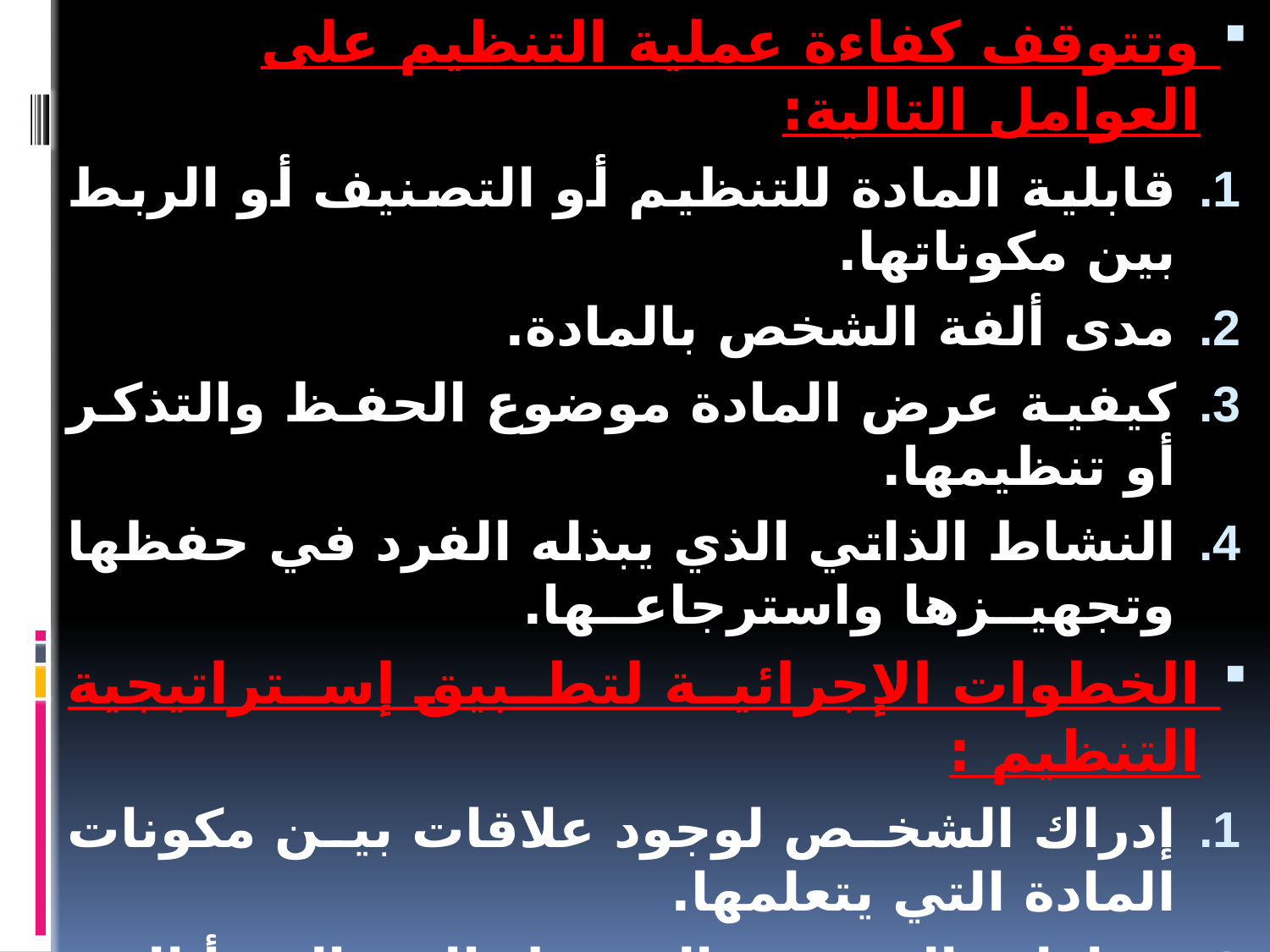

وتتوقف كفاءة عملية التنظيم على العوامل التالية:
قابلية المادة للتنظيم أو التصنيف أو الربط بين مكوناتها.
مدى ألفة الشخص بالمادة.
كيفية عرض المادة موضوع الحفظ والتذكر أو تنظيمها.
النشاط الذاتي الذي يبذله الفرد في حفظها وتجهيــزها واسترجاعــها.
الخطوات الإجرائية لتطبيق إستراتيجية التنظيم :
إدراك الشخص لوجود علاقات بين مكونات المادة التي يتعلمها.
محاولة الشخص التوصل إلى المبدأ الذي يمكن في ضوئه تصنيف هذه المادة.
تكرار الشخص للعناصر المتضمنة في كل فئة مما يؤدي إلى حفظ القائمة كلها .